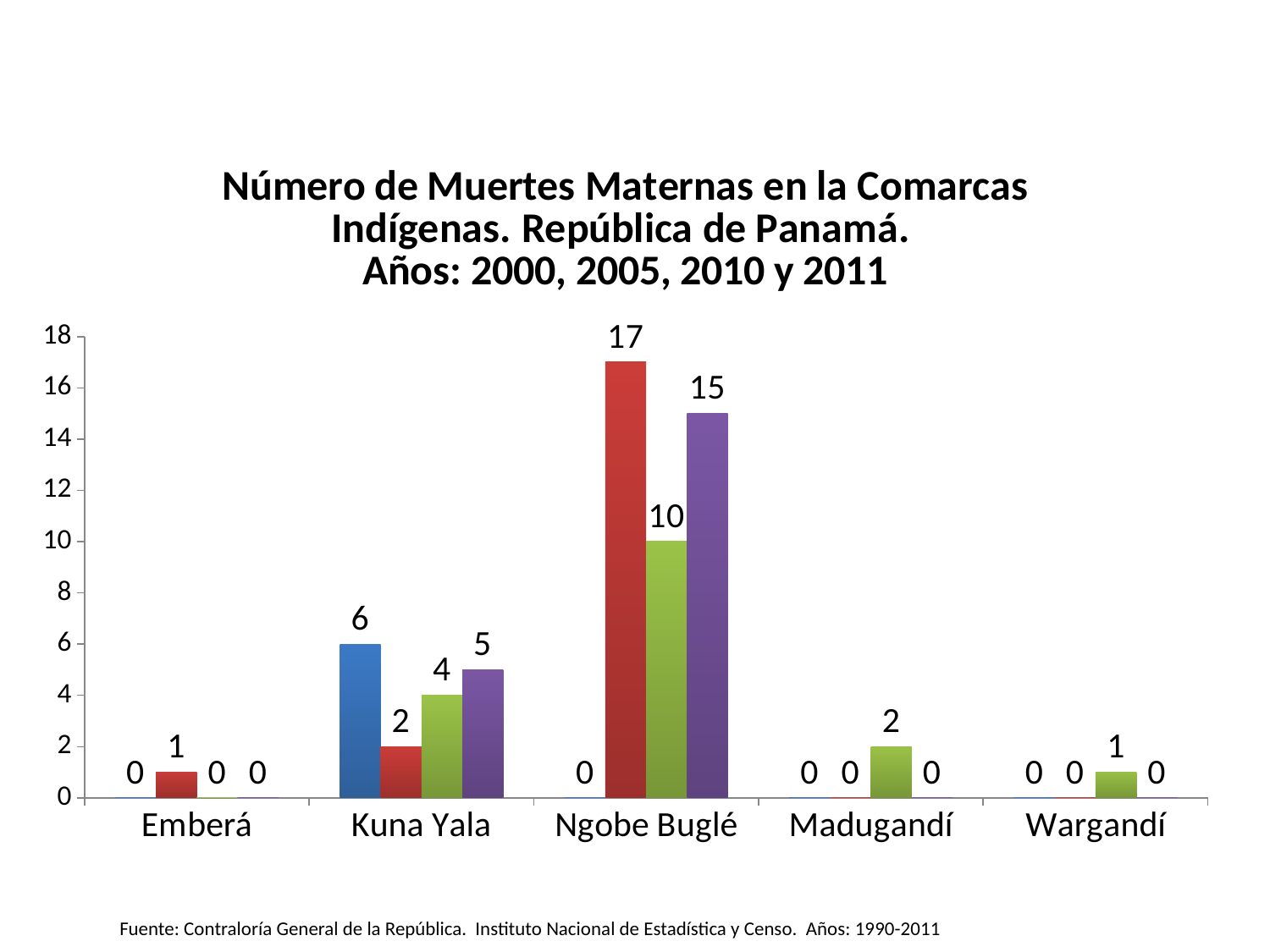

### Chart: Número de Muertes Maternas en la Comarcas Indígenas. República de Panamá.
Años: 2000, 2005, 2010 y 2011

| Category | Año 2000 | Año 2005 | Año 2010 | Año 2011 |
|---|---|---|---|---|
| Emberá | 0.0 | 1.0 | 0.0 | 0.0 |
| Kuna Yala | 6.0 | 2.0 | 4.0 | 5.0 |
| Ngobe Buglé | 0.0 | 17.0 | 10.0 | 15.0 |
| Madugandí | 0.0 | 0.0 | 2.0 | 0.0 |
| Wargandí | 0.0 | 0.0 | 1.0 | 0.0 |
Fuente: Contraloría General de la República.  Instituto Nacional de Estadística y Censo.  Años: 1990-2011